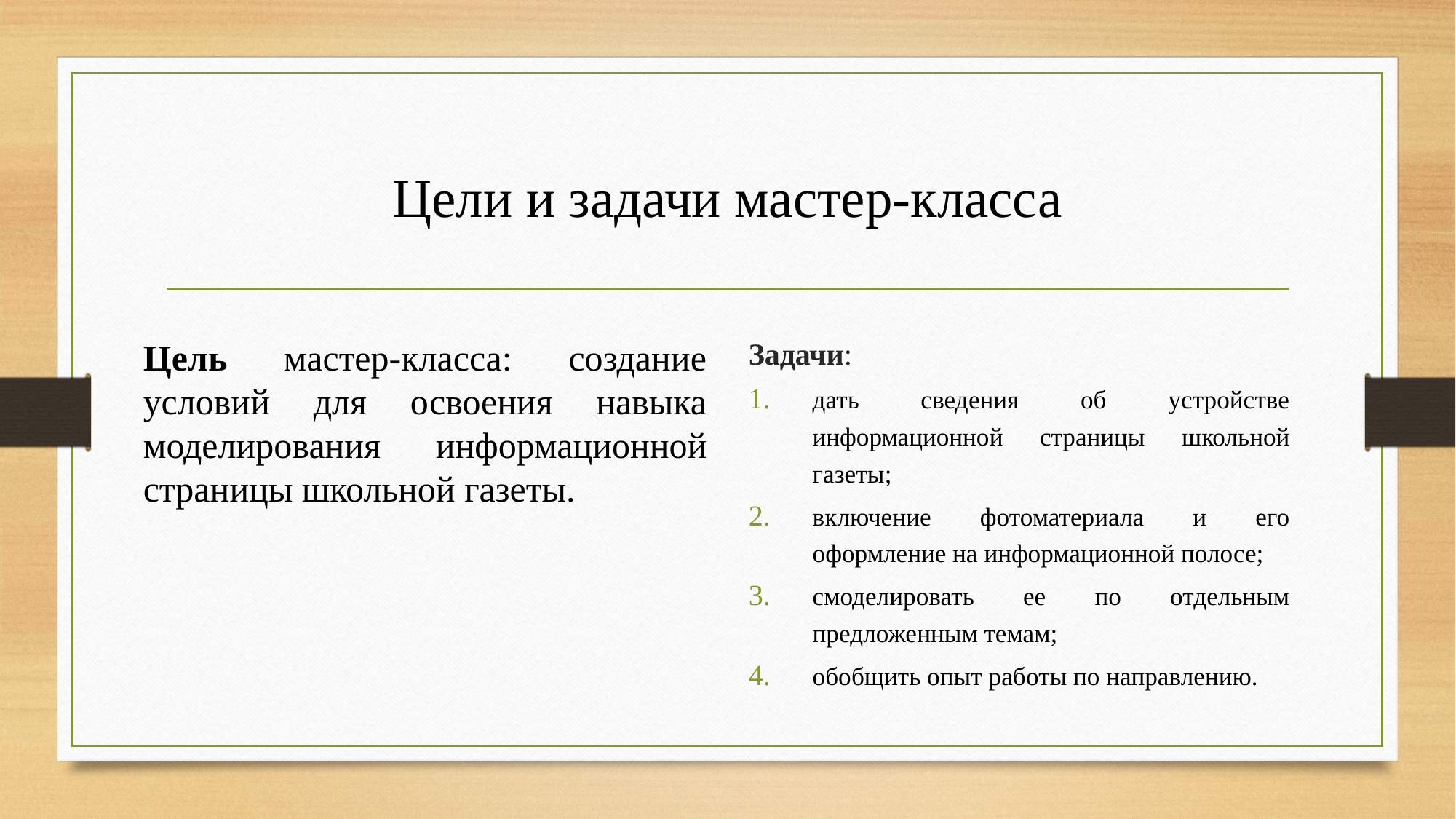

# Цели и задачи мастер-класса
Цель мастер-класса: создание условий для освоения навыка моделирования информационной страницы школьной газеты.

Задачи:
дать сведения об устройстве информационной страницы школьной газеты;
включение фотоматериала и его оформление на информационной полосе;
смоделировать ее по отдельным предложенным темам;
обобщить опыт работы по направлению.